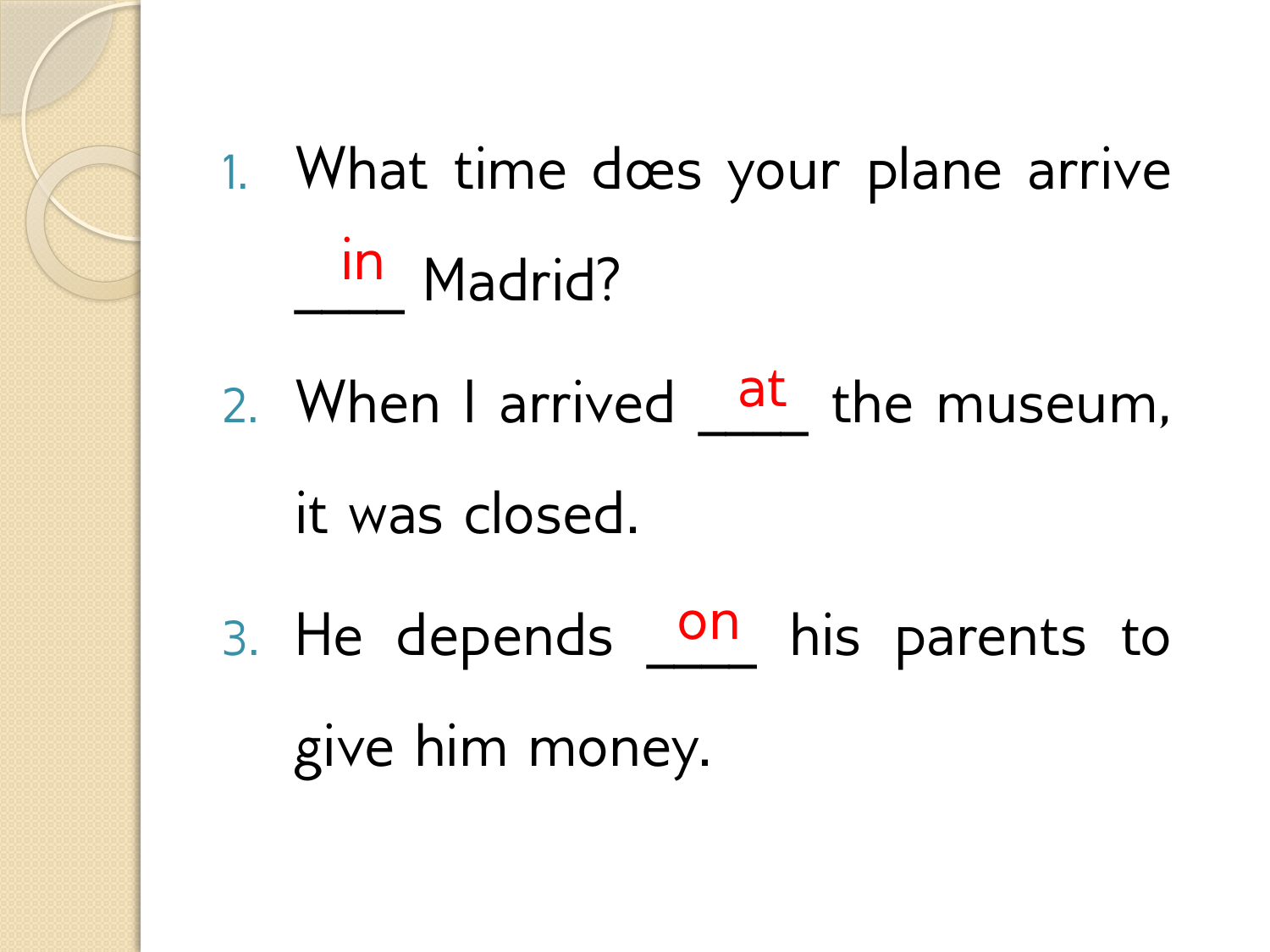

What time does your plane arrive ____ Madrid?
When I arrived ____ the museum, it was closed.
He depends ____ his parents to give him money.

in
 at
 on